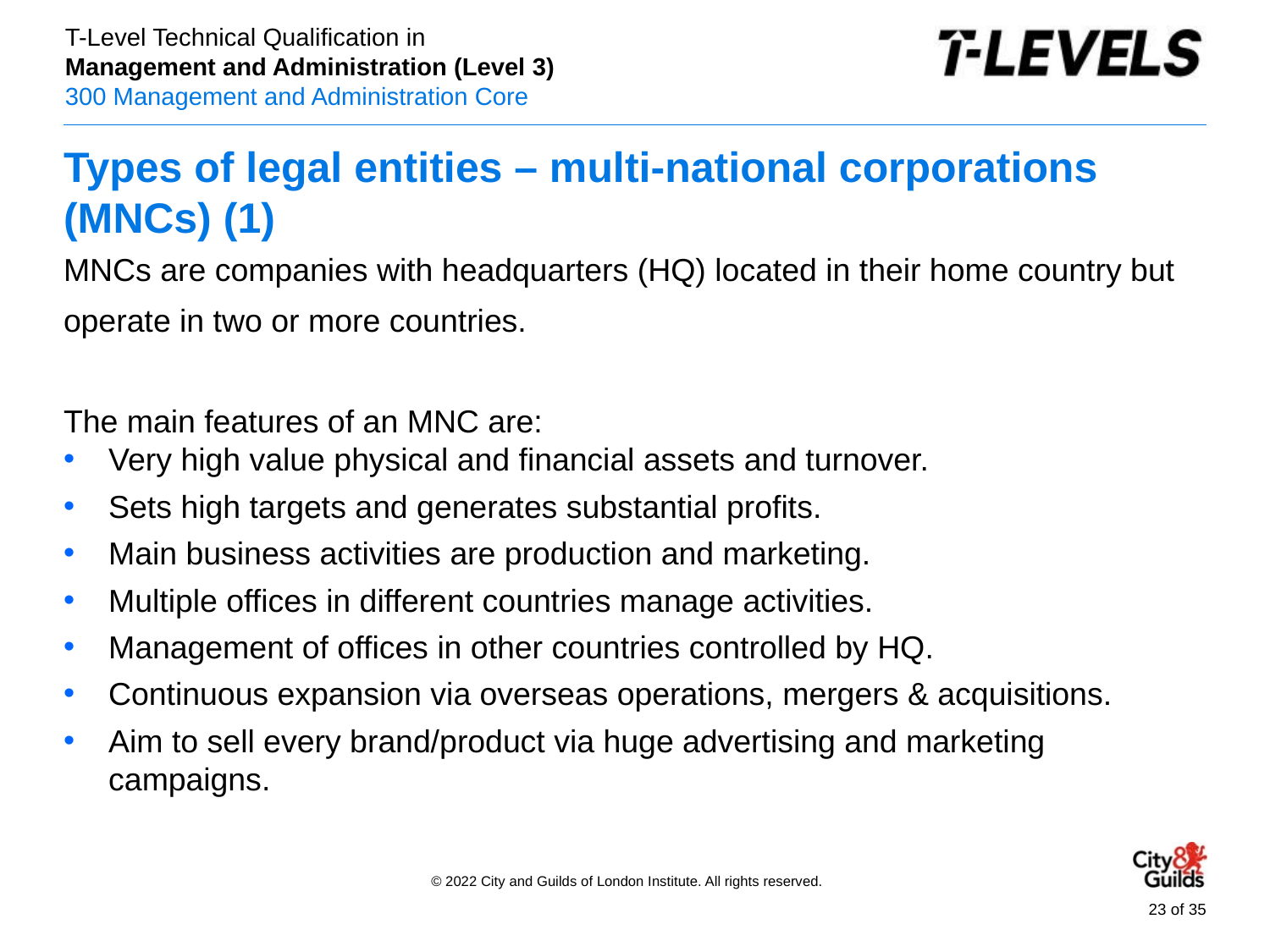

# Types of legal entities – multi-national corporations (MNCs) (1)
MNCs are companies with headquarters (HQ) located in their home country but operate in two or more countries.

The main features of an MNC are:
Very high value physical and financial assets and turnover.
Sets high targets and generates substantial profits.
Main business activities are production and marketing.
Multiple offices in different countries manage activities.
Management of offices in other countries controlled by HQ.
Continuous expansion via overseas operations, mergers & acquisitions.
Aim to sell every brand/product via huge advertising and marketing campaigns.